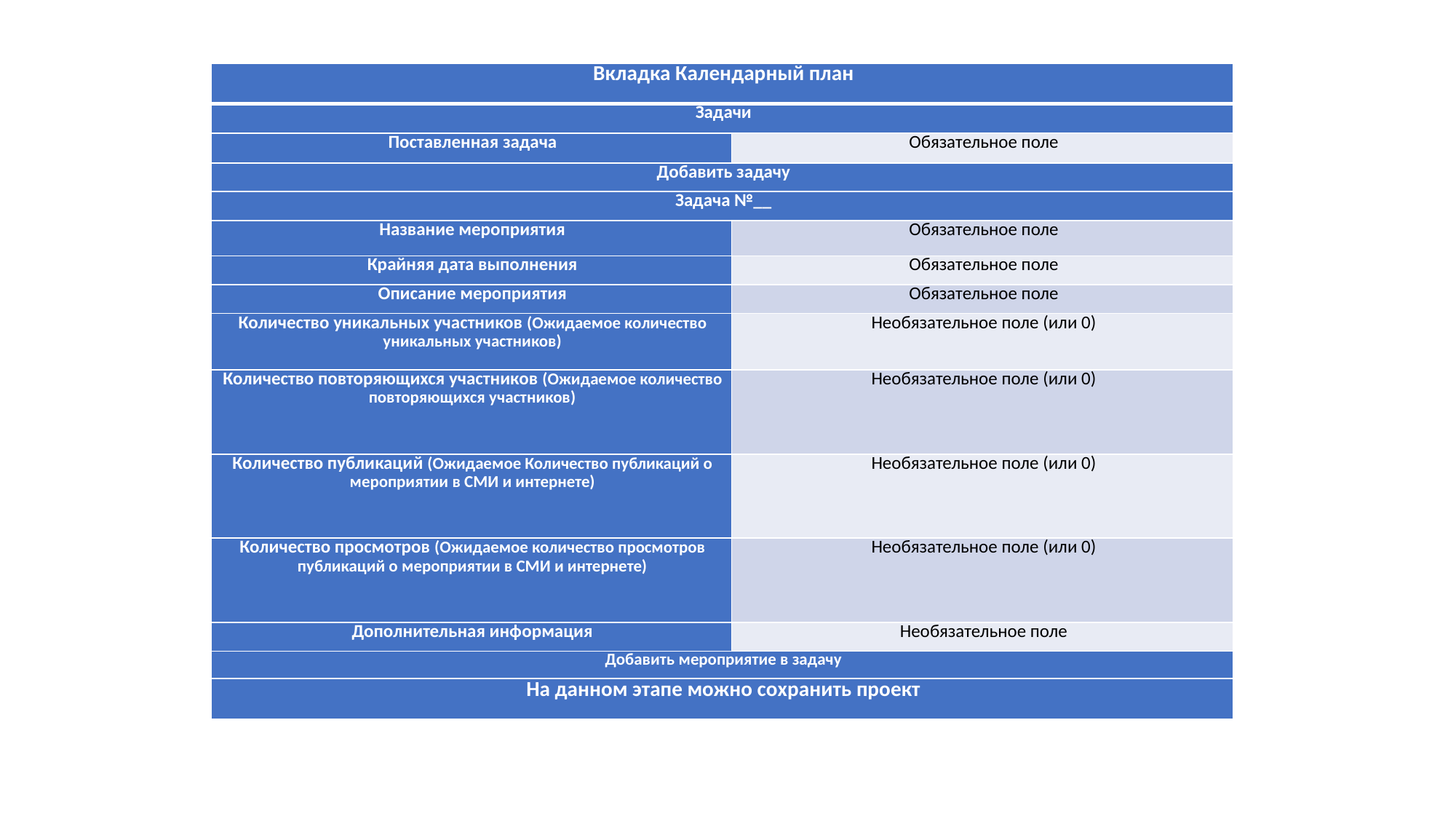

| Вкладка Календарный план |  |
| --- | --- |
| Задачи |  |
| Поставленная задача | Обязательное поле |
| Добавить задачу |  |
| Задача №\_\_ |  |
| Название мероприятия | Обязательное поле |
| Крайняя дата выполнения | Обязательное поле |
| Описание мероприятия | Обязательное поле |
| Количество уникальных участников (Ожидаемое количество уникальных участников) | Необязательное поле (или 0) |
| Количество повторяющихся участников (Ожидаемое количество повторяющихся участников) | Необязательное поле (или 0) |
| Количество публикаций (Ожидаемое Количество публикаций о мероприятии в СМИ и интернете) | Необязательное поле (или 0) |
| Количество просмотров (Ожидаемое количество просмотров публикаций о мероприятии в СМИ и интернете) | Необязательное поле (или 0) |
| Дополнительная информация | Необязательное поле |
| Добавить мероприятие в задачу |  |
| На данном этапе можно сохранить проект |  |